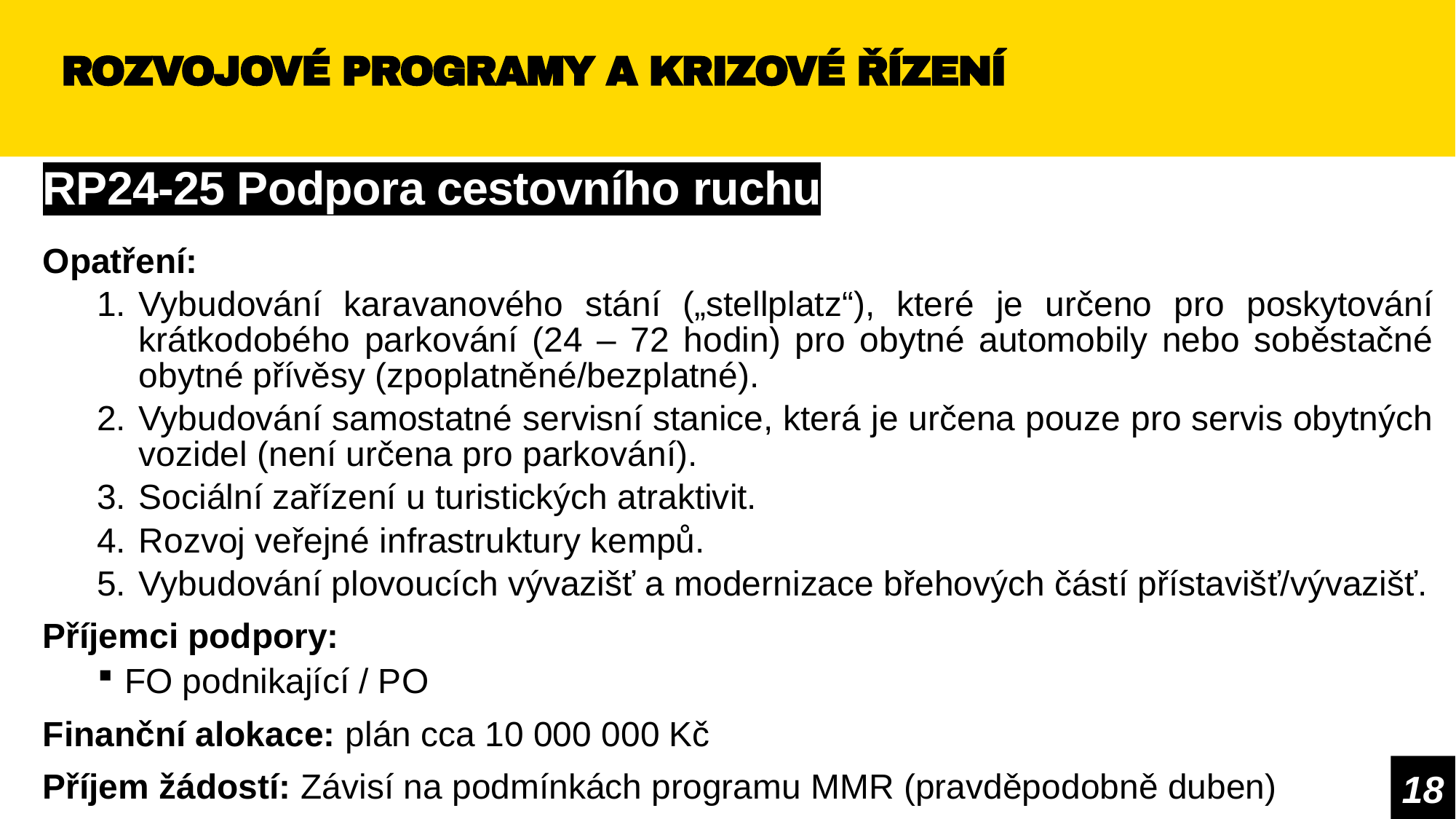

# ROZVOJOVÉ PROGRAMY A KRIZOVÉ ŘÍZENÍ
RP24-25 Podpora cestovního ruchu
Opatření:
Vybudování karavanového stání („stellplatz“), které je určeno pro poskytování krátkodobého parkování (24 – 72 hodin) pro obytné automobily nebo soběstačné obytné přívěsy (zpoplatněné/bezplatné).
Vybudování samostatné servisní stanice, která je určena pouze pro servis obytných vozidel (není určena pro parkování).
Sociální zařízení u turistických atraktivit.
Rozvoj veřejné infrastruktury kempů.
Vybudování plovoucích vývazišť a modernizace břehových částí přístavišť/vývazišť.
Příjemci podpory:
FO podnikající / PO
Finanční alokace: plán cca 10 000 000 Kč
Příjem žádostí: Závisí na podmínkách programu MMR (pravděpodobně duben)

18